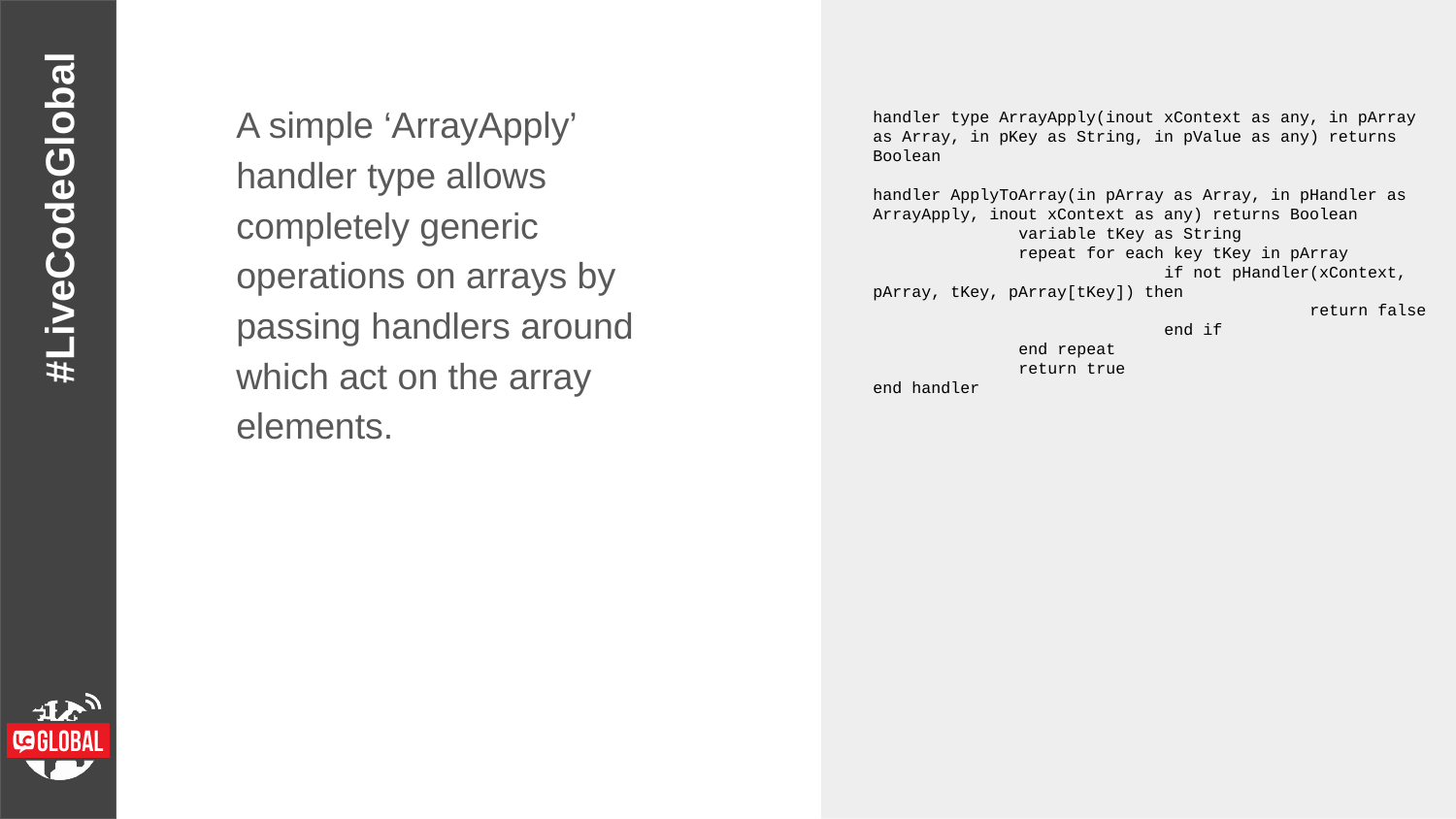

A simple ‘ArrayApply’ handler type allows completely generic operations on arrays by passing handlers around which act on the array elements.
handler type ArrayApply(inout xContext as any, in pArray as Array, in pKey as String, in pValue as any) returns Boolean

handler ApplyToArray(in pArray as Array, in pHandler as ArrayApply, inout xContext as any) returns Boolean
	variable tKey as String
	repeat for each key tKey in pArray
		if not pHandler(xContext, pArray, tKey, pArray[tKey]) then
			return false
		end if
	end repeat
	return true
end handler